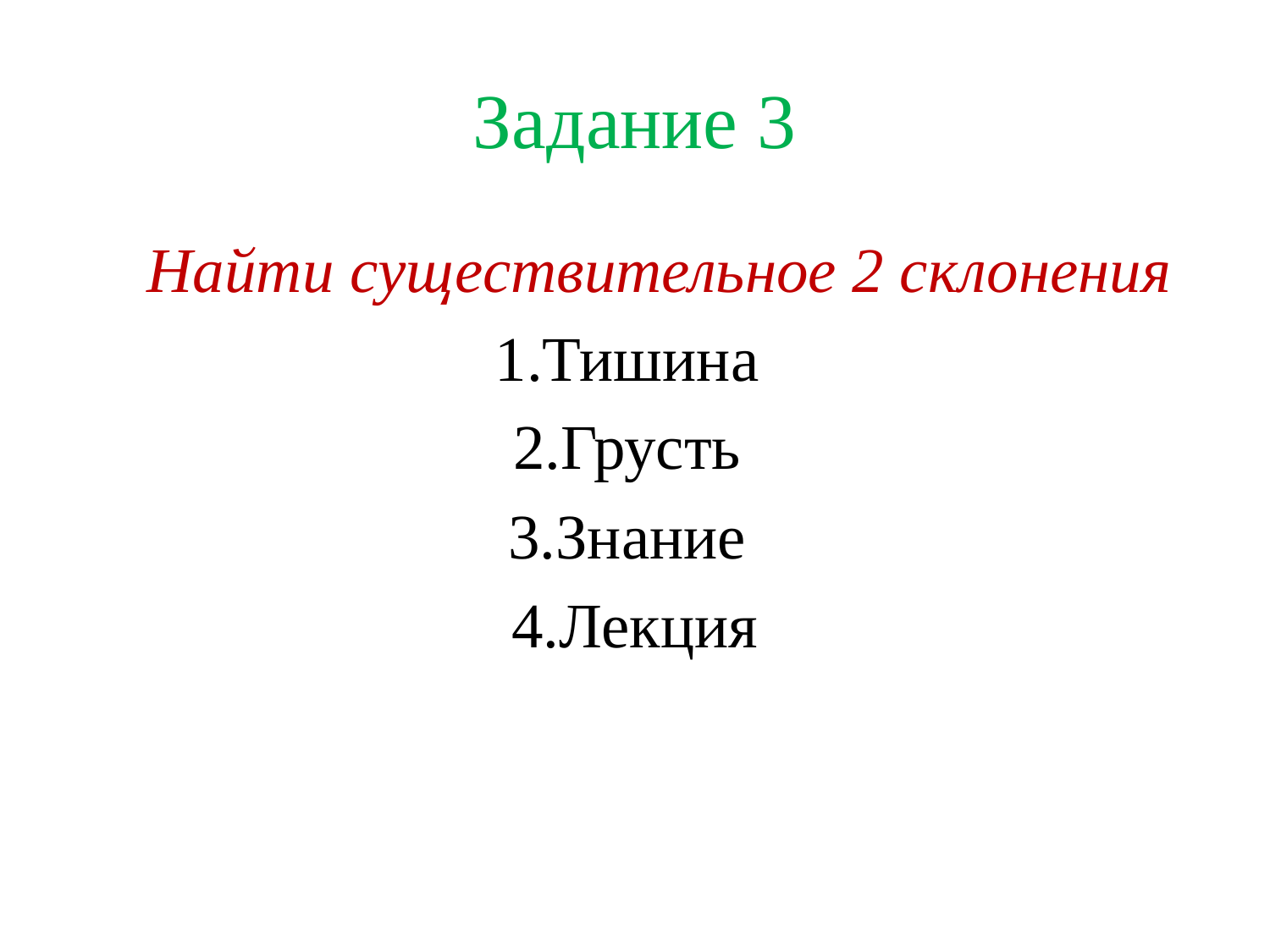

# Задание 3
     Найти существительное 2 склонения
1.Тишина
2.Грусть
3.Знание
4.Лекция